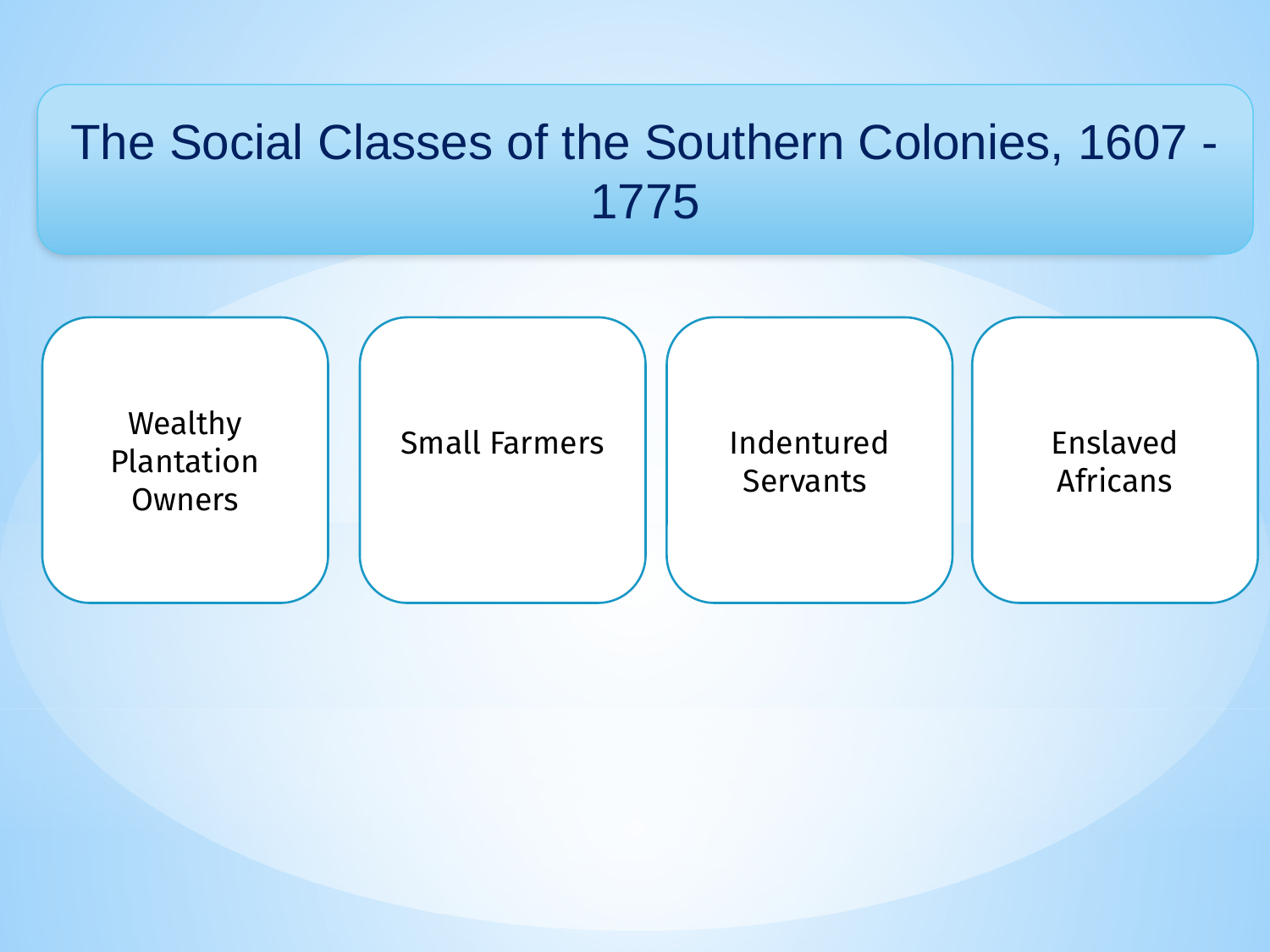

The Social Classes of the Southern Colonies, 1607 - 1775
Wealthy Plantation Owners
Small Farmers
Indentured Servants
Enslaved Africans